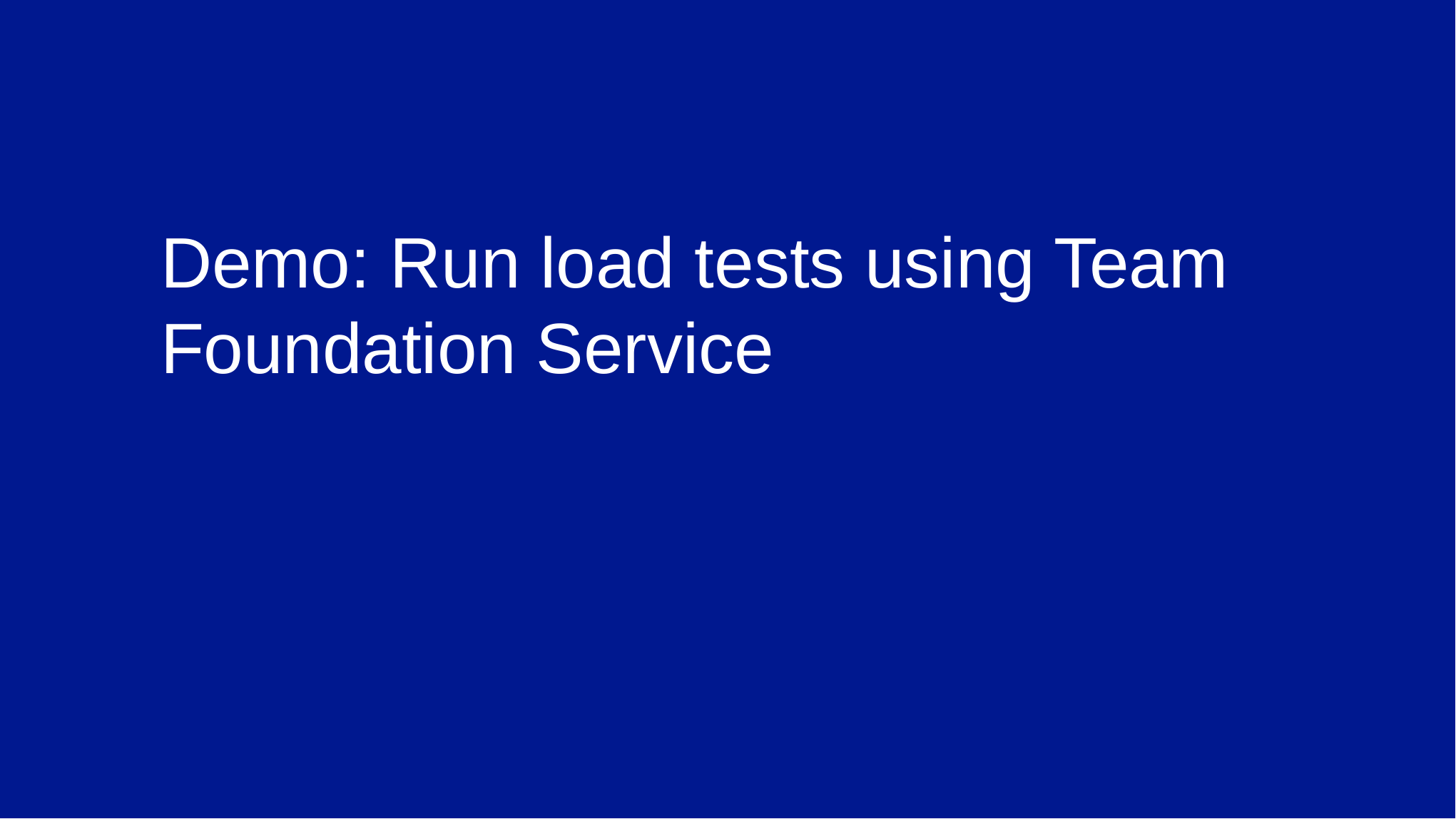

# Demo: Run load tests using Team Foundation Service